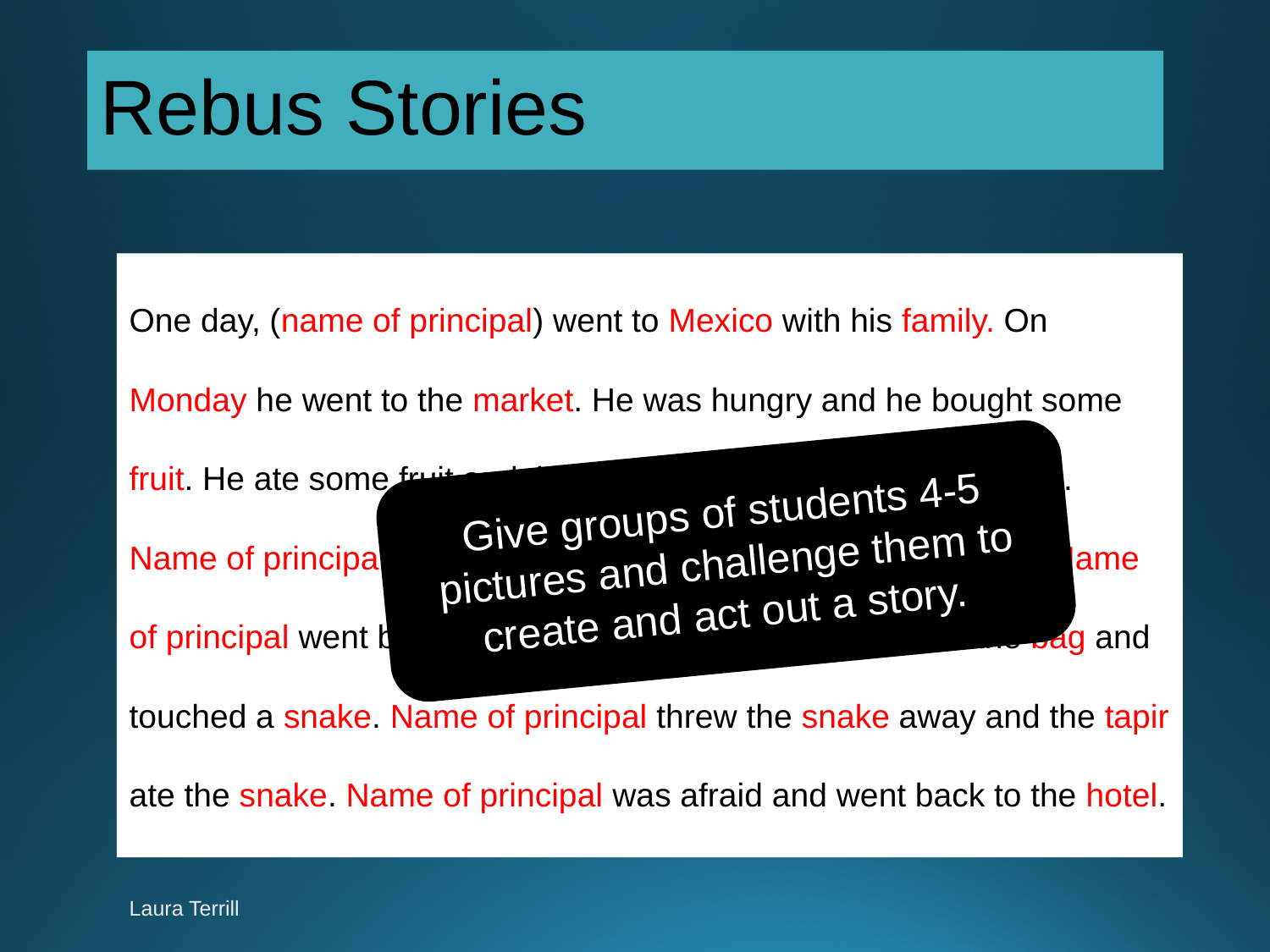

# Rebus Stories
One day, (name of principal) went to Mexico with his family. On Monday he went to the market. He was hungry and he bought some fruit. He ate some fruit and then put the bag of fruit near the tree. Name of principal walked closer to the tree to see the monkey. Name of principal went back to get his fruit. He put his hand into the bag and touched a snake. Name of principal threw the snake away and the tapir ate the snake. Name of principal was afraid and went back to the hotel.
Give groups of students 4-5 pictures and challenge them to create and act out a story.
Laura Terrill